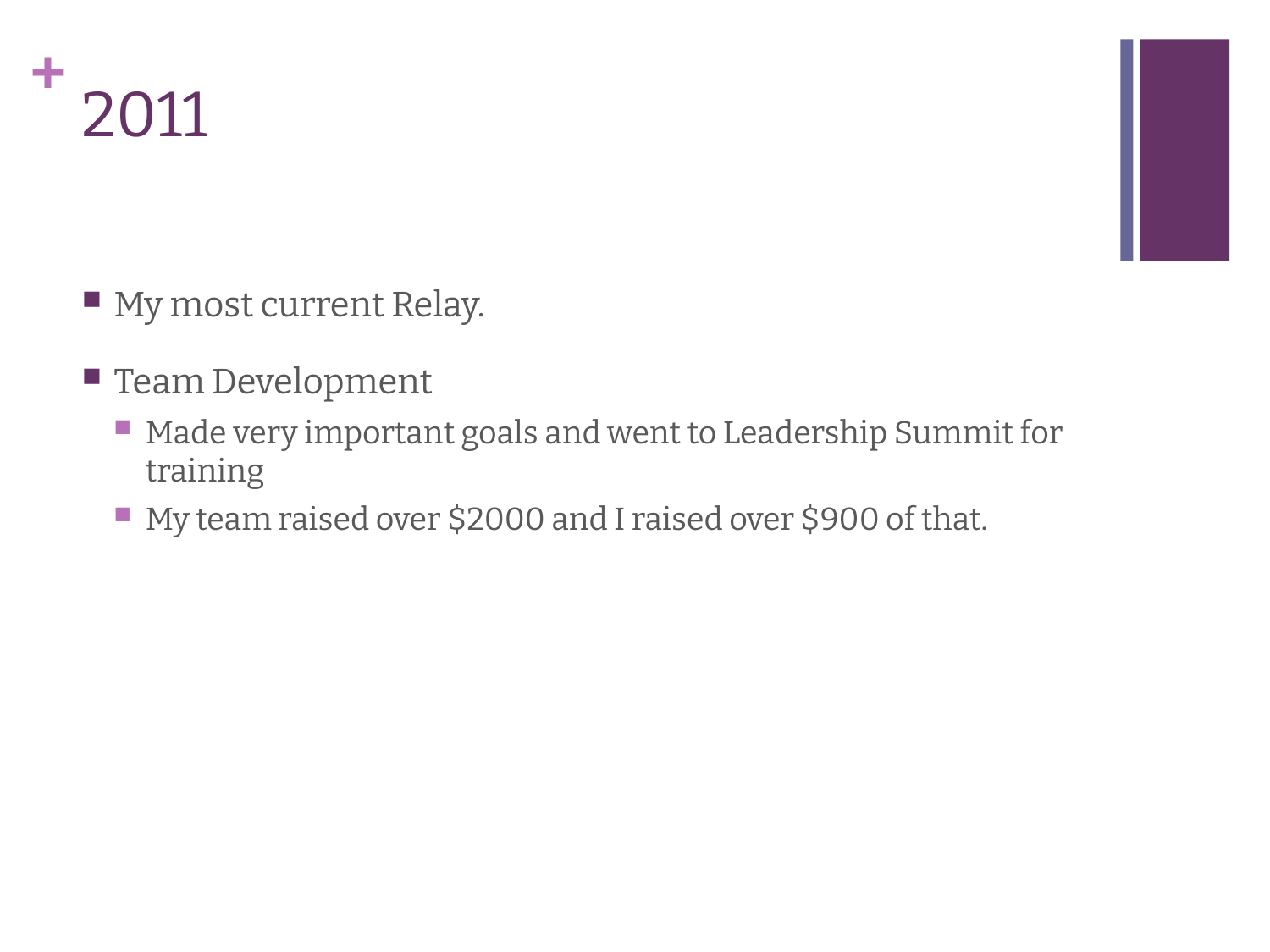

# 2011
My most current Relay.
Team Development
Made very important goals and went to Leadership Summit for training
My team raised over $2000 and I raised over $900 of that.